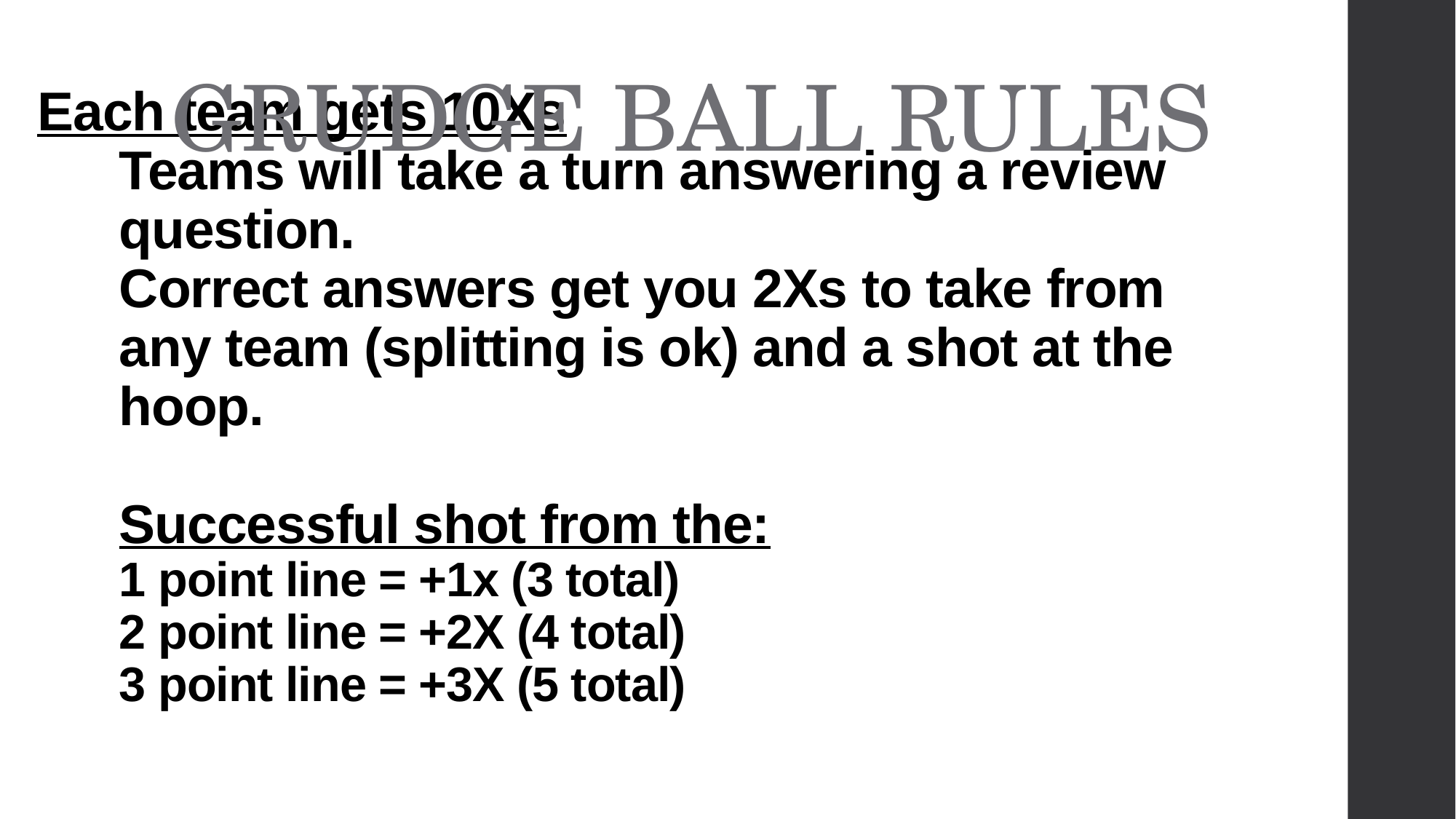

Grudge Ball Rules
# Each team gets 10Xs Teams will take a turn answering a review question. Correct answers get you 2Xs to take from any team (splitting is ok) and a shot at the hoop. Successful shot from the: 1 point line = +1x (3 total) 2 point line = +2X (4 total) 3 point line = +3X (5 total)